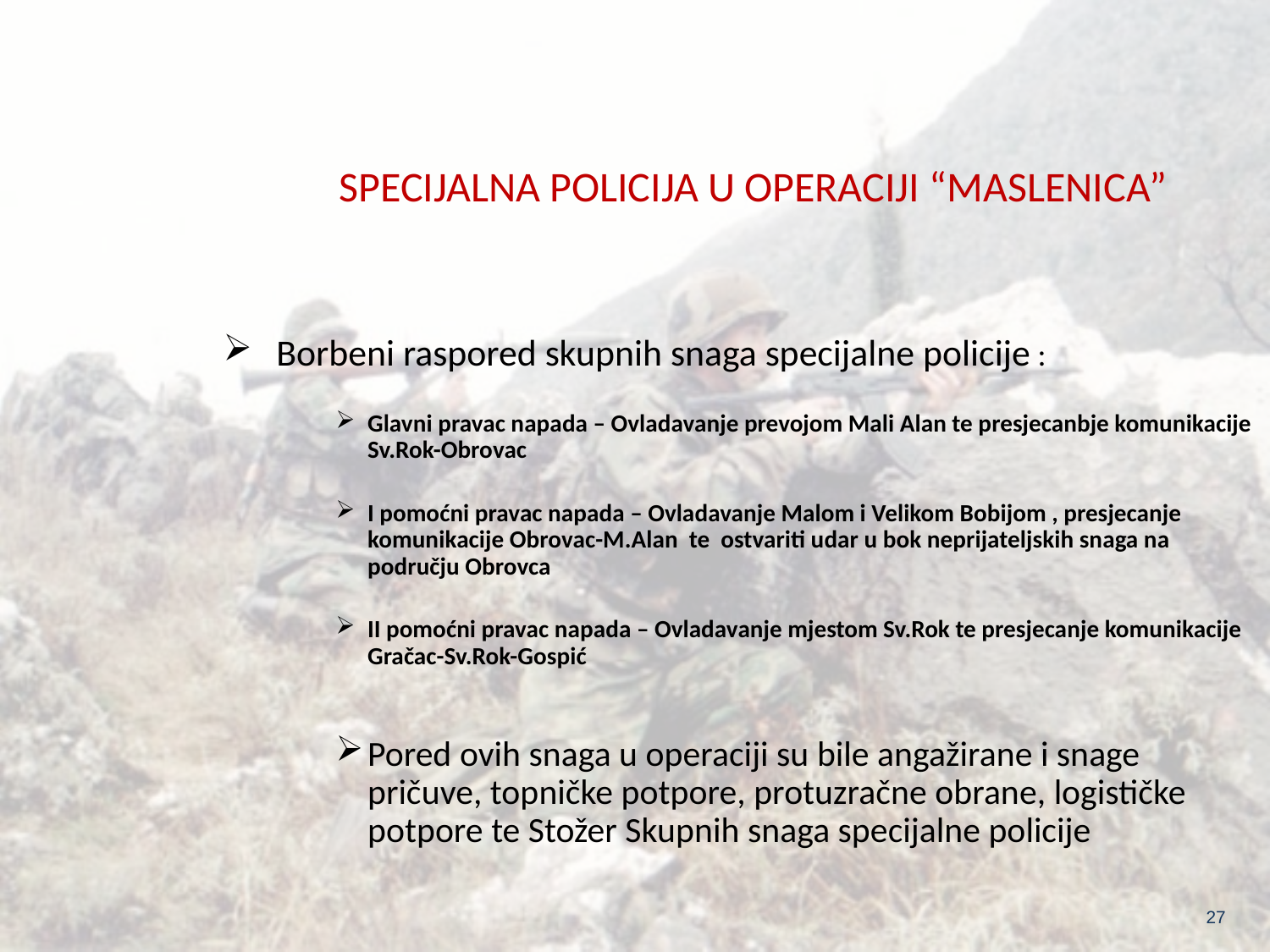

SPECIJALNA POLICIJA U OPERACIJI “MASLENICA”
Borbeni raspored skupnih snaga specijalne policije :

Glavni pravac napada – Ovladavanje prevojom Mali Alan te presjecanbje komunikacije Sv.Rok-Obrovac

I pomoćni pravac napada – Ovladavanje Malom i Velikom Bobijom , presjecanje komunikacije Obrovac-M.Alan  te  ostvariti udar u bok neprijateljskih snaga na području Obrovca

II pomoćni pravac napada – Ovladavanje mjestom Sv.Rok te presjecanje komunikacije Gračac-Sv.Rok-Gospić

Pored ovih snaga u operaciji su bile angažirane i snage pričuve, topničke potpore, protuzračne obrane, logističke potpore te Stožer Skupnih snaga specijalne policije
27